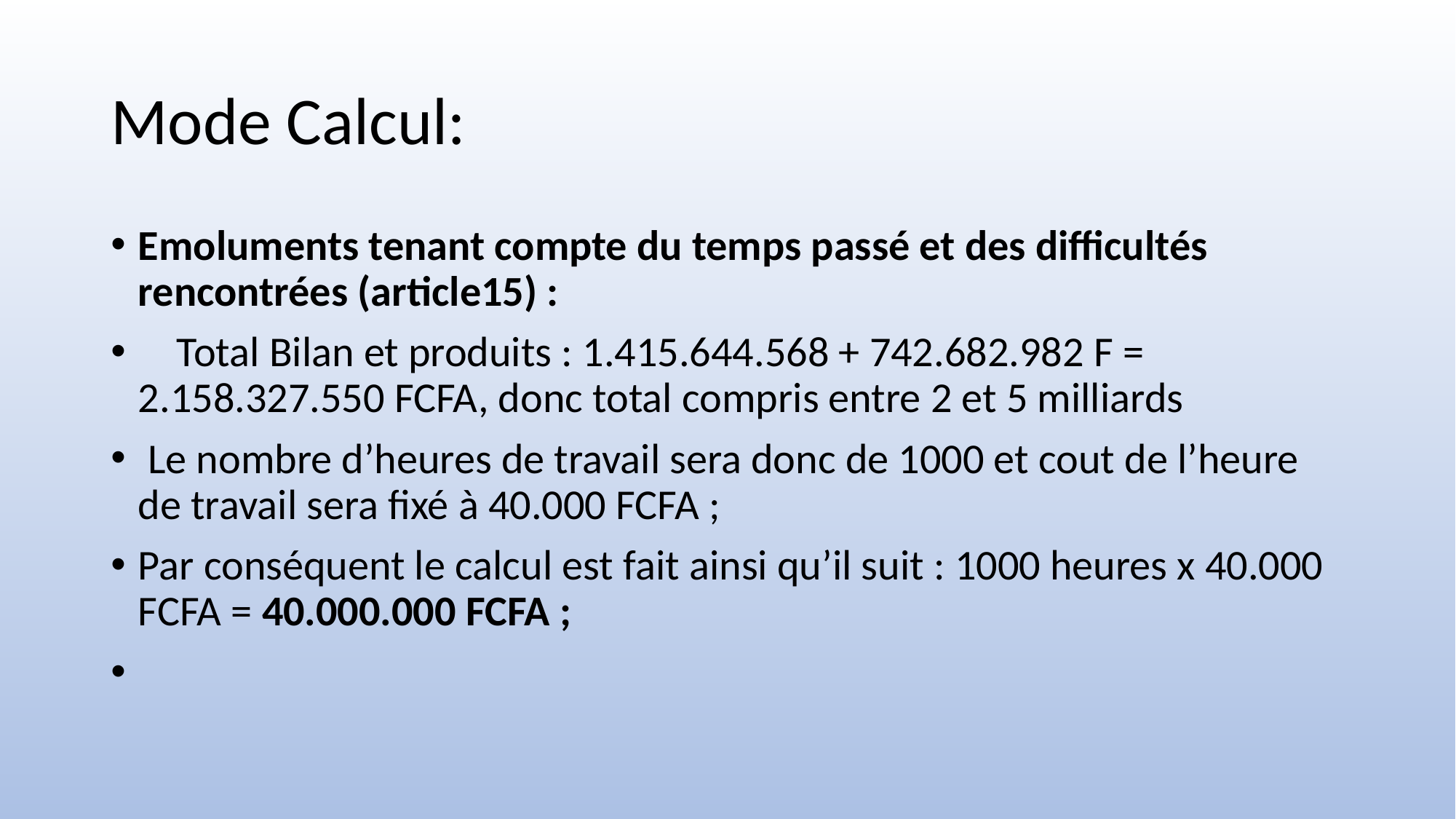

# Mode Calcul:
Emoluments tenant compte du temps passé et des difficultés rencontrées (article15) :
    Total Bilan et produits : 1.415.644.568 + 742.682.982 F = 2.158.327.550 FCFA, donc total compris entre 2 et 5 milliards
 Le nombre d’heures de travail sera donc de 1000 et cout de l’heure de travail sera fixé à 40.000 FCFA ;
Par conséquent le calcul est fait ainsi qu’il suit : 1000 heures x 40.000 FCFA = 40.000.000 FCFA ;